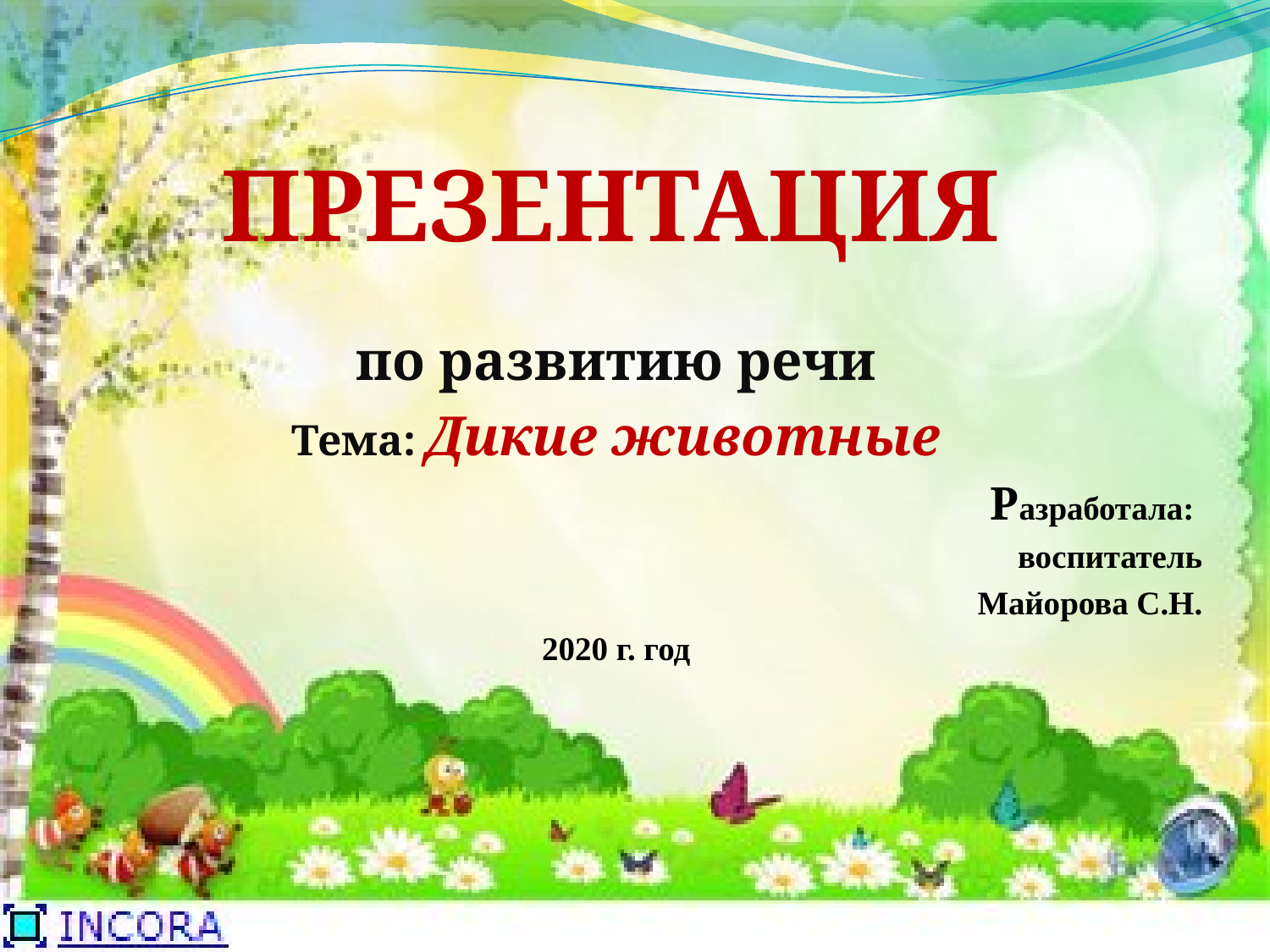

ПРЕЗЕНТАЦИЯ

по развитию речи
Тема: Дикие животные
Разработала:
воспитатель
Майорова С.Н.
2020 г. год